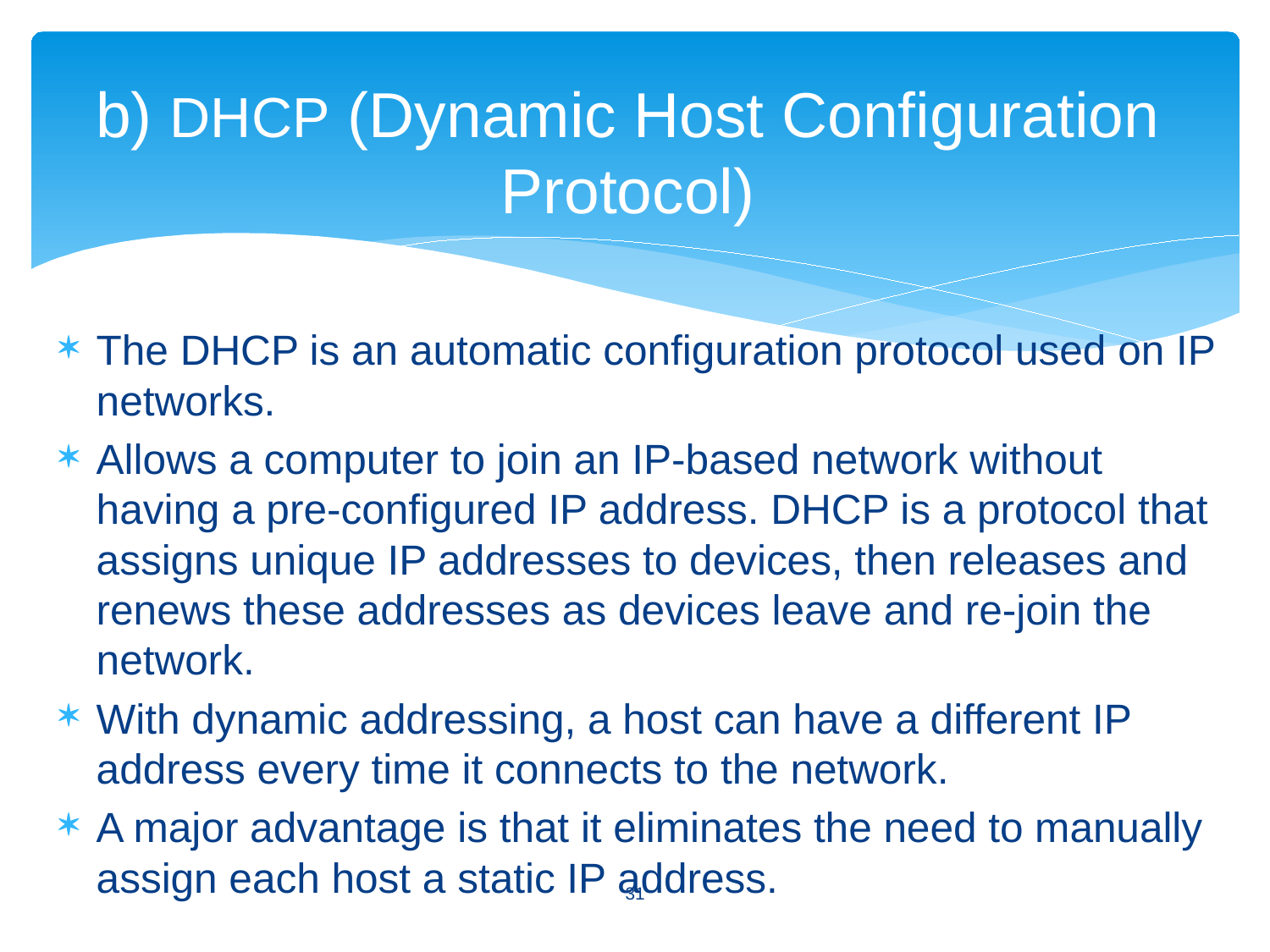

# b) DHCP (Dynamic Host Configuration Protocol)
The DHCP is an automatic configuration protocol used on IP networks.
Allows a computer to join an IP-based network without having a pre-configured IP address. DHCP is a protocol that assigns unique IP addresses to devices, then releases and renews these addresses as devices leave and re-join the network.
With dynamic addressing, a host can have a different IP address every time it connects to the network.
A major advantage is that it eliminates the need to manually assign each host a static IP address.

31